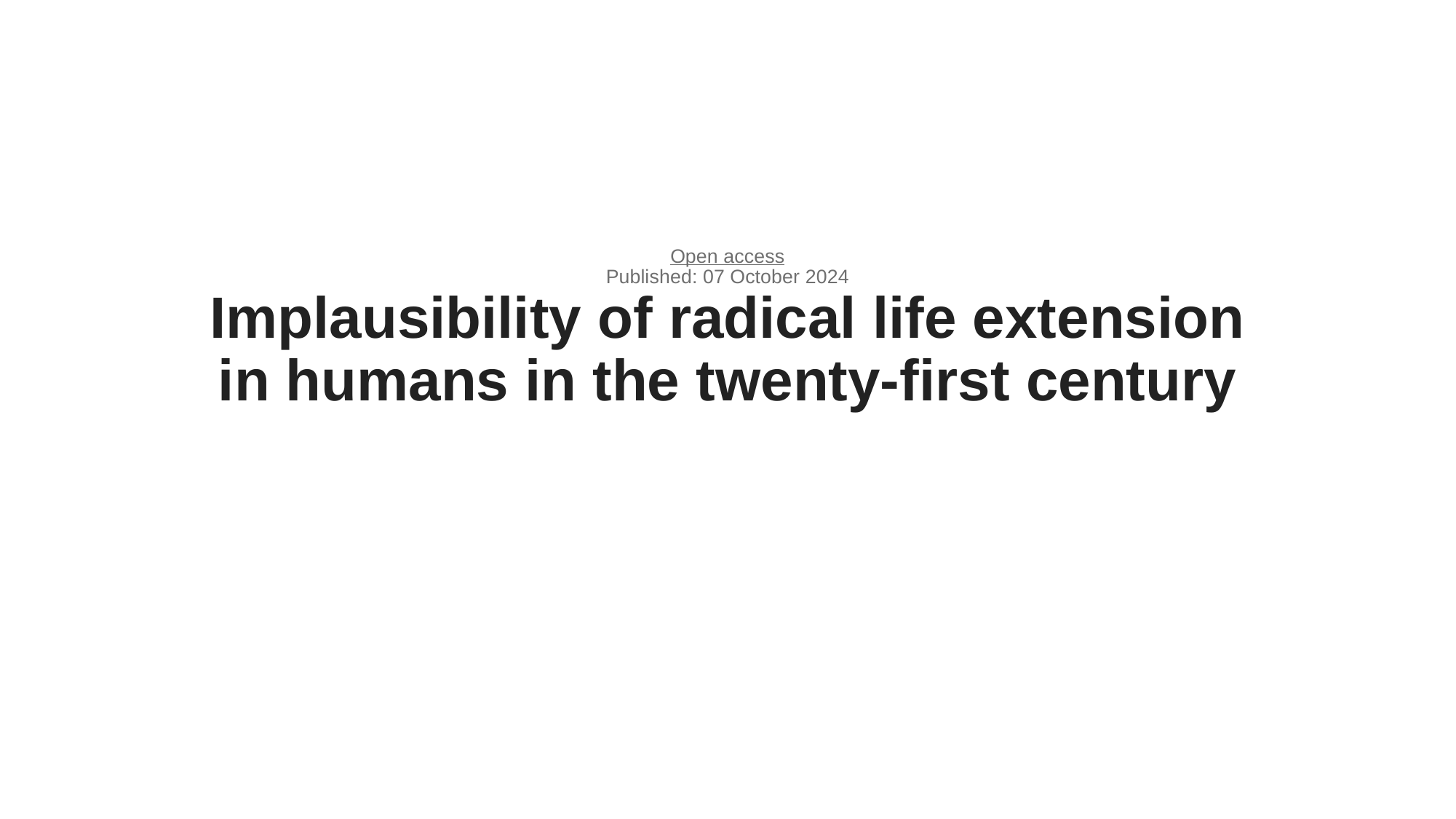

# Open access Published: 07 October 2024 Implausibility of radical life extension in humans in the twenty-first century